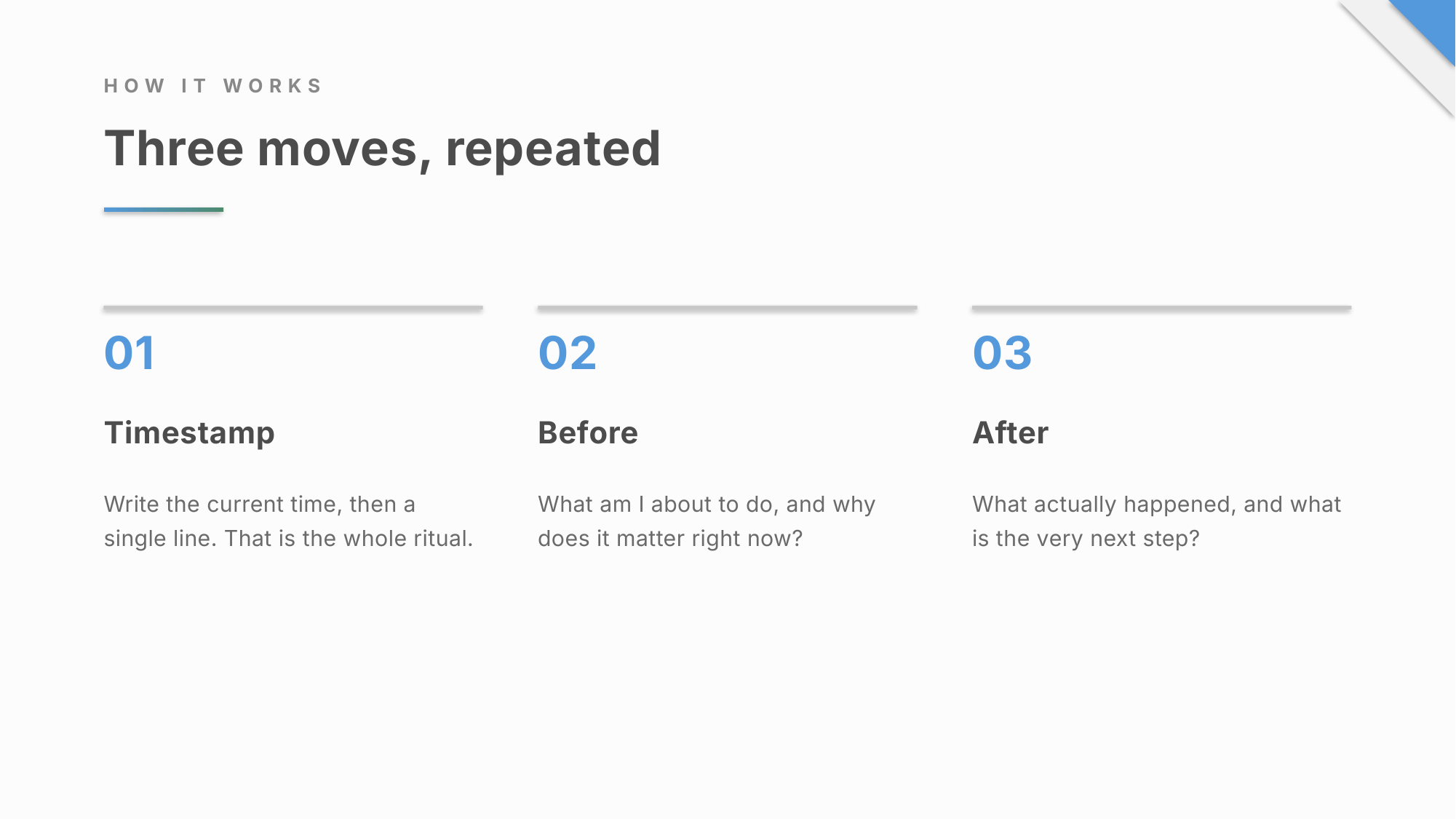

HOW IT WORKS
Three moves, repeated

01
02
03
Timestamp
Before
After
Write the current time, then a single line. That is the whole ritual.
What am I about to do, and why does it matter right now?
What actually happened, and what is the very next step?